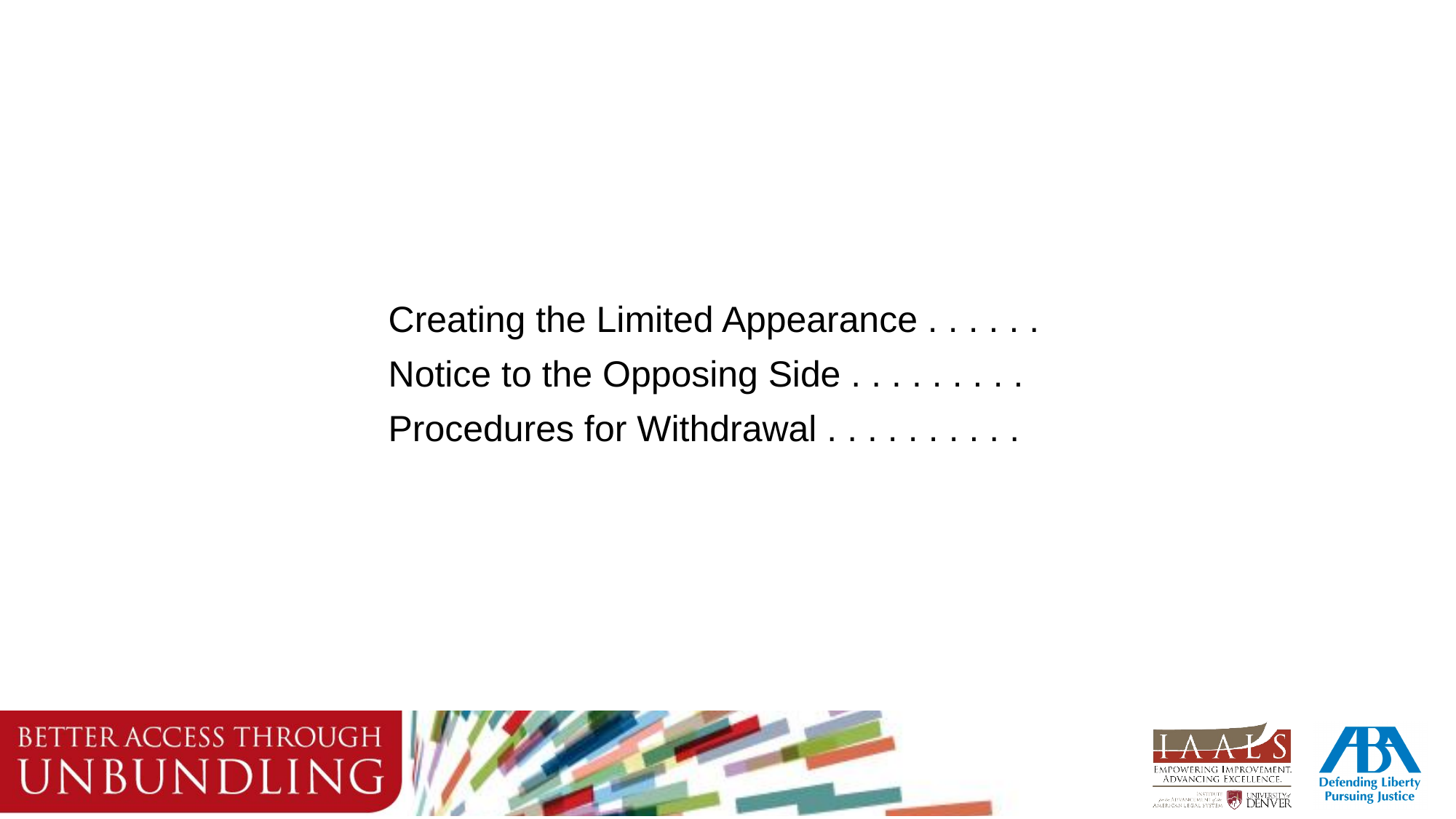

Creating the Limited Appearance . . . . . .
Notice to the Opposing Side . . . . . . . . .
Procedures for Withdrawal . . . . . . . . . .